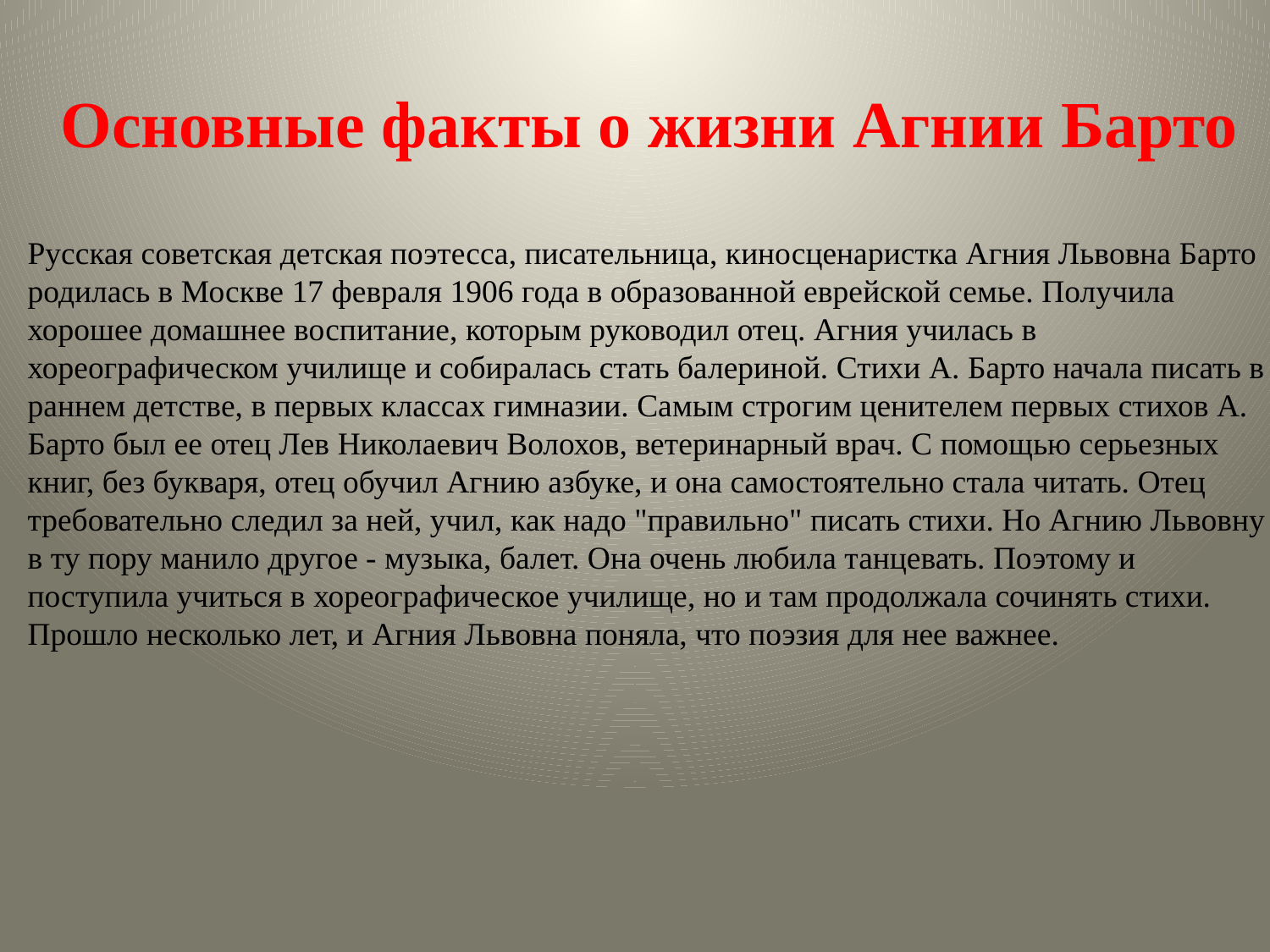

# Основные факты о жизни Агнии Барто
Русская советская детская поэтесса, писательница, киносценаристка Агния Львовна Барто родилась в Москве 17 февраля 1906 года в образованной еврейской семье. Получила хорошее домашнее воспитание, которым руководил отец. Агния училась в хореографическом училище и собиралась стать балериной. Стихи А. Барто начала писать в раннем детстве, в первых классах гимназии. Самым строгим ценителем первых стихов А. Барто был ее отец Лев Николаевич Волохов, ветеринарный врач. С помощью серьезных книг, без букваря, отец обучил Агнию азбуке, и она самостоятельно стала читать. Отец требовательно следил за ней, учил, как надо "правильно" писать стихи. Но Агнию Львовну в ту пору манило другое - музыка, балет. Она очень любила танцевать. Поэтому и поступила учиться в хореографическое училище, но и там продолжала сочинять стихи. Прошло несколько лет, и Агния Львовна поняла, что поэзия для нее важнее.